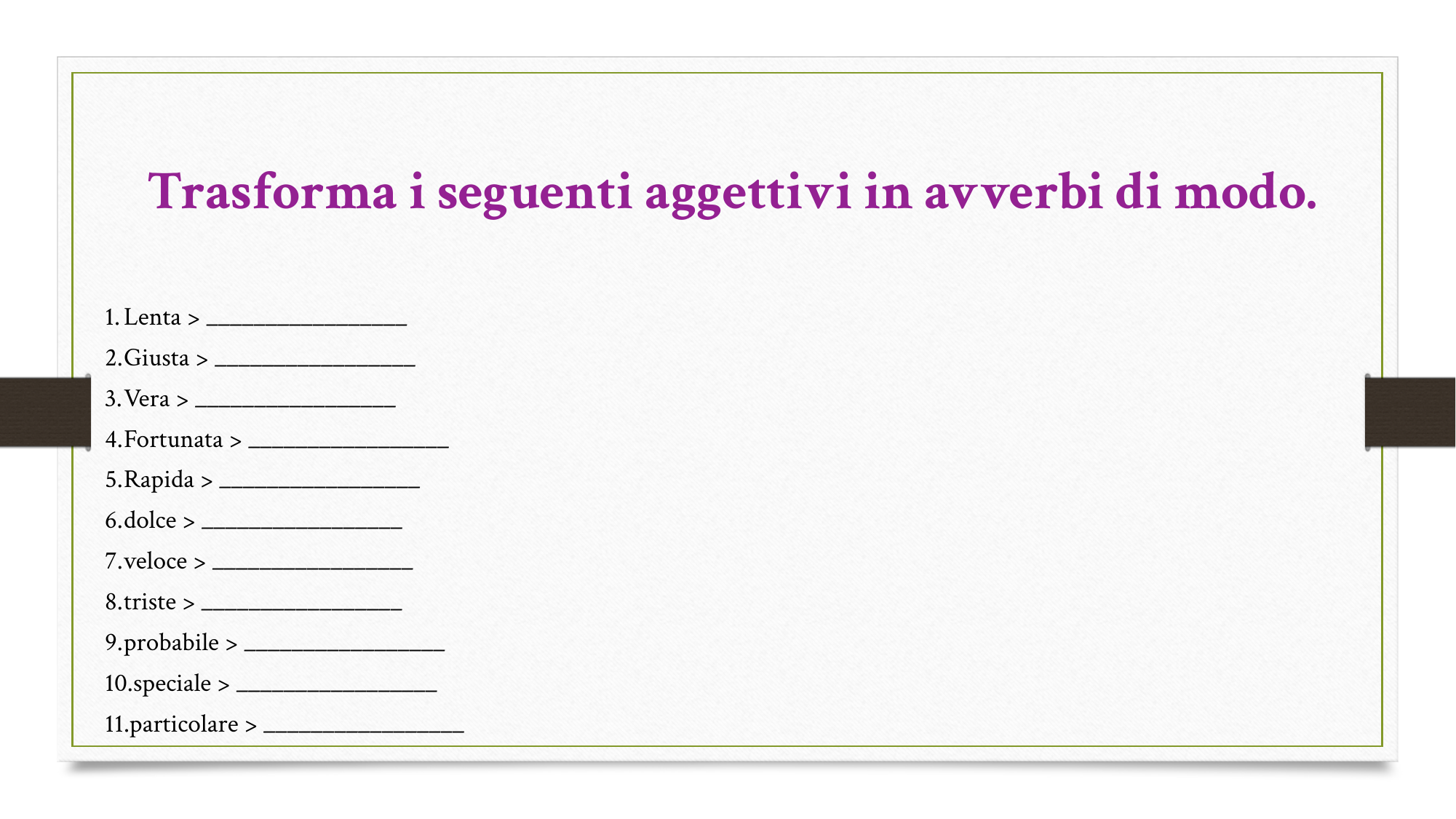

# Trasforma i seguenti aggettivi in avverbi di modo.
Lenta > _________________
Giusta > _________________
Vera > _________________
Fortunata > _________________
Rapida > _________________
dolce > _________________
veloce > _________________
triste > _________________
probabile > _________________
speciale > _________________
particolare > _________________